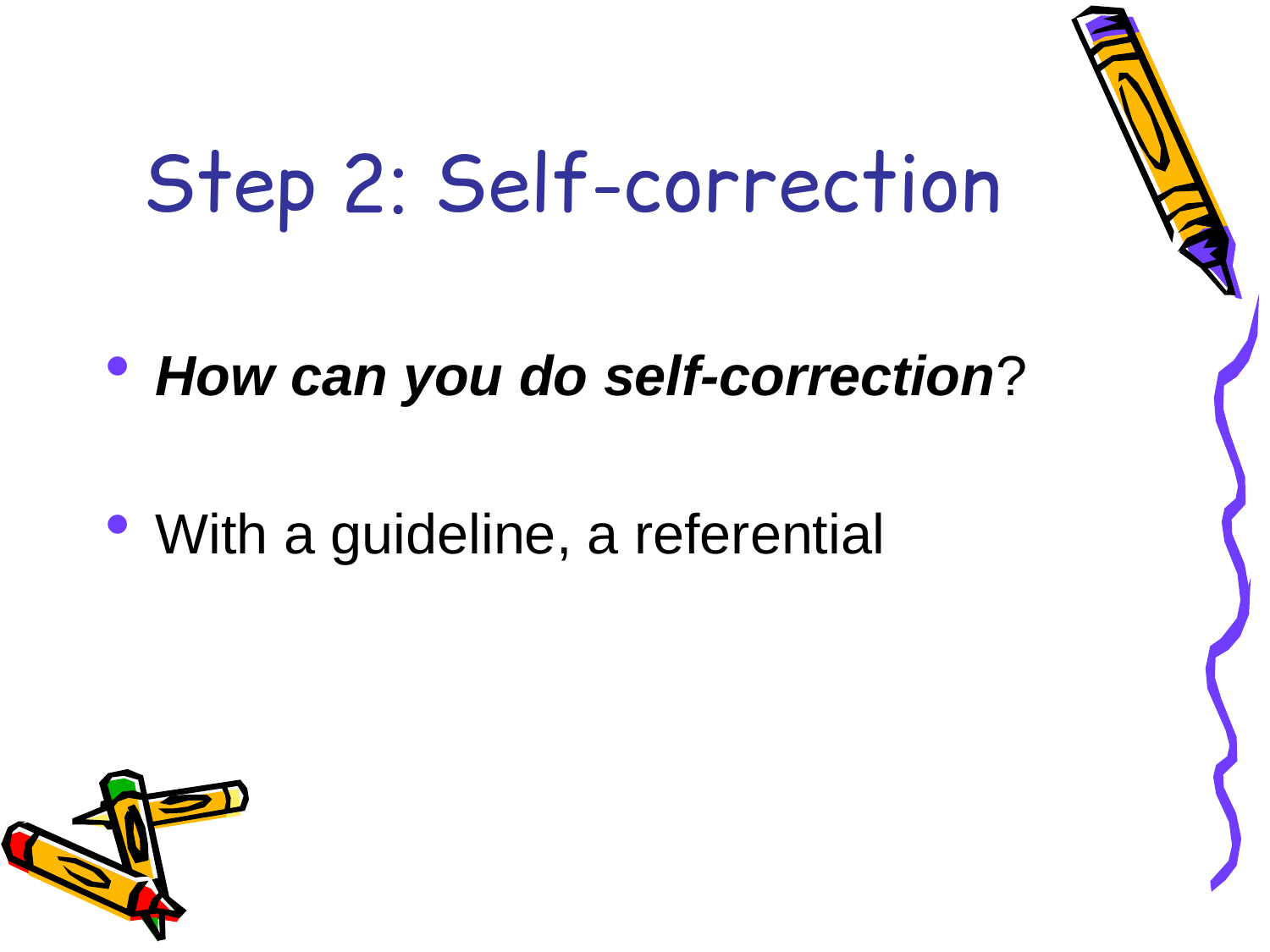

# Step 2: Self-correction

How can you do self-correction?

With a guideline, a referential